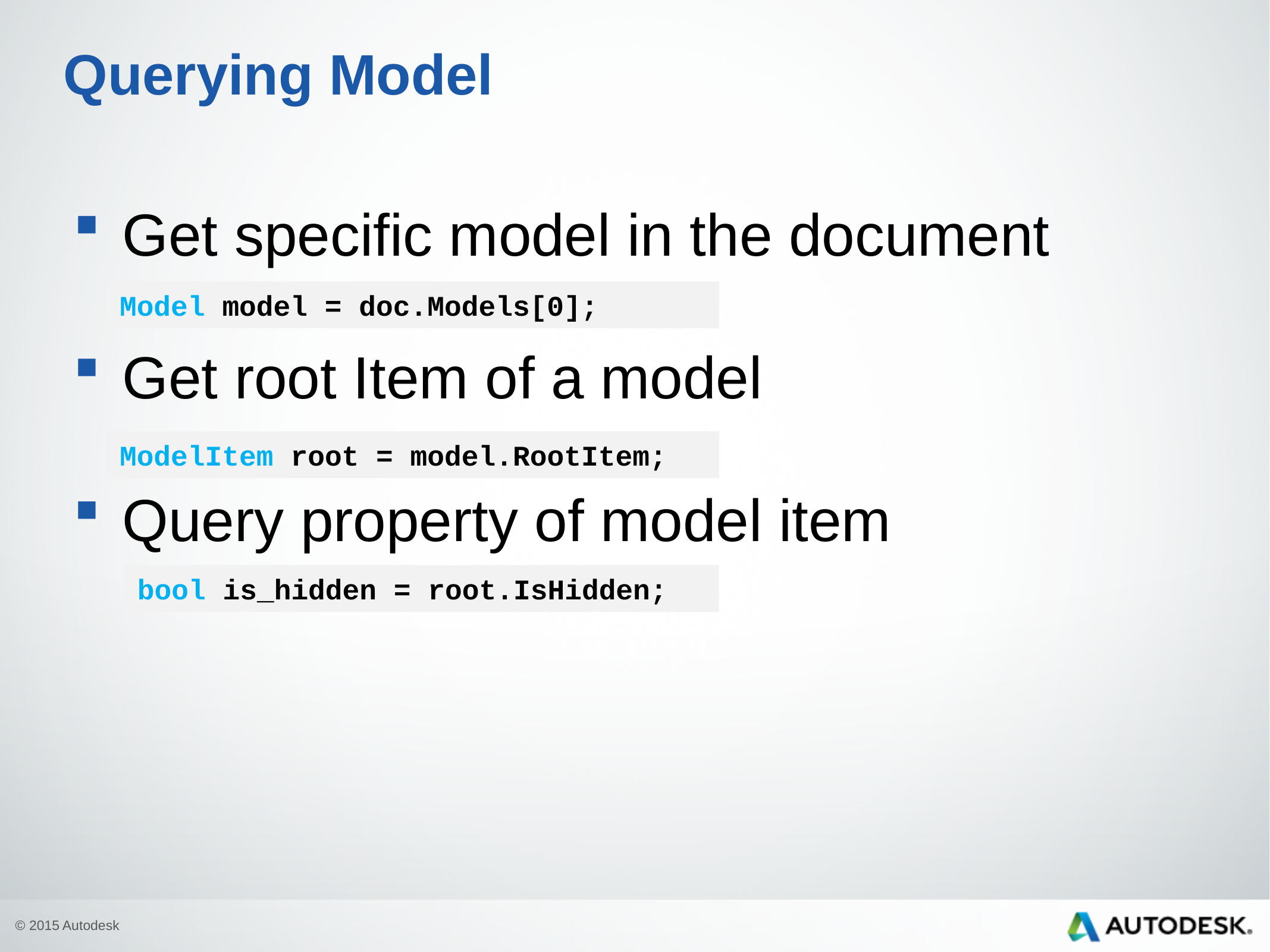

# Querying Model
Get specific model in the document

Get root Item of a model

Query property of model item

Model model = doc.Models[0];
ModelItem root = model.RootItem;
bool is_hidden = root.IsHidden;